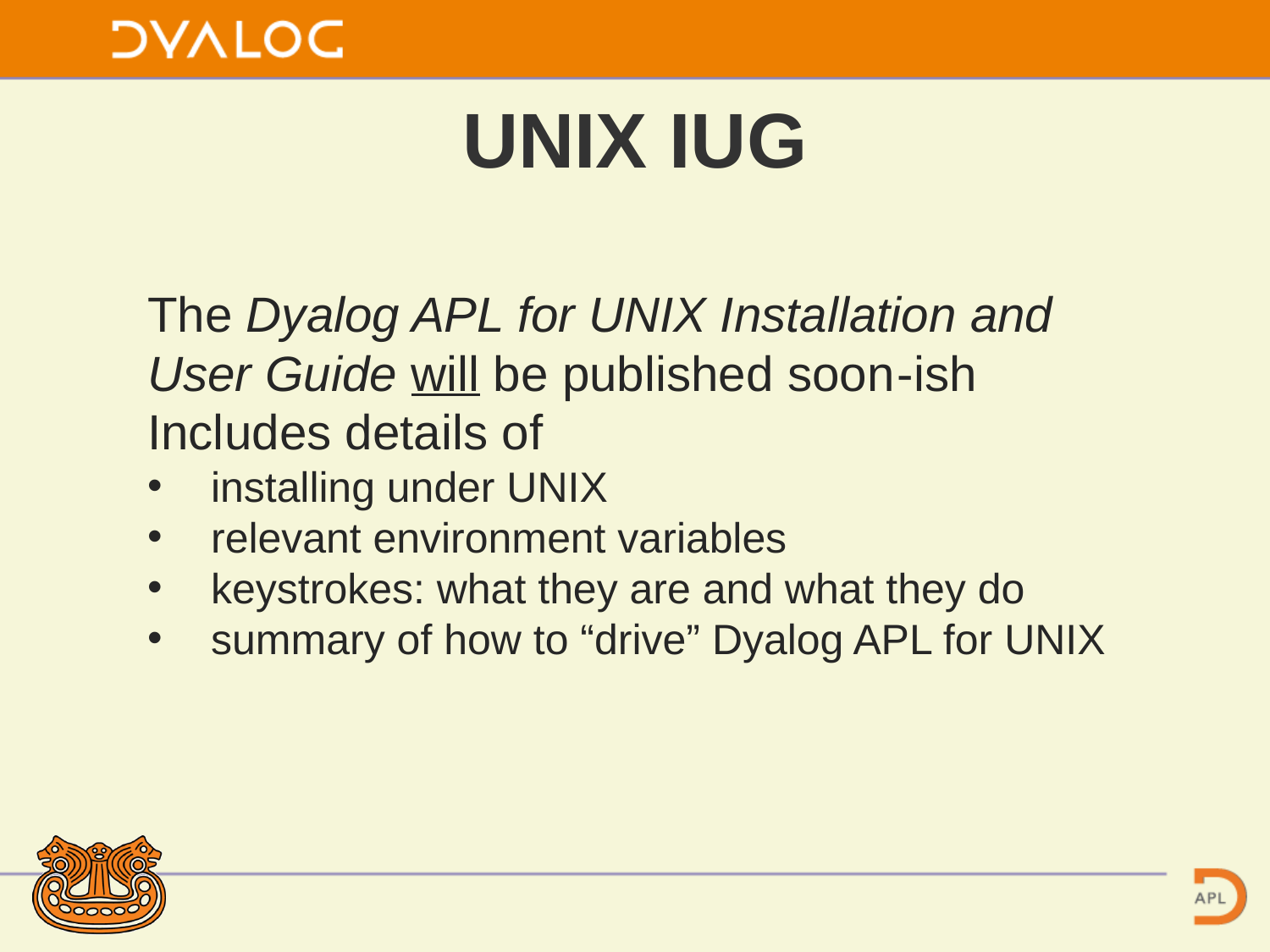

# UNIX IUG
The Dyalog APL for UNIX Installation and User Guide will be published soon
Includes details of
installing under UNIX
relevant environment variables
keystrokes: what they are and what they do
summary of how to “drive” Dyalog APL for UNIX

-ish